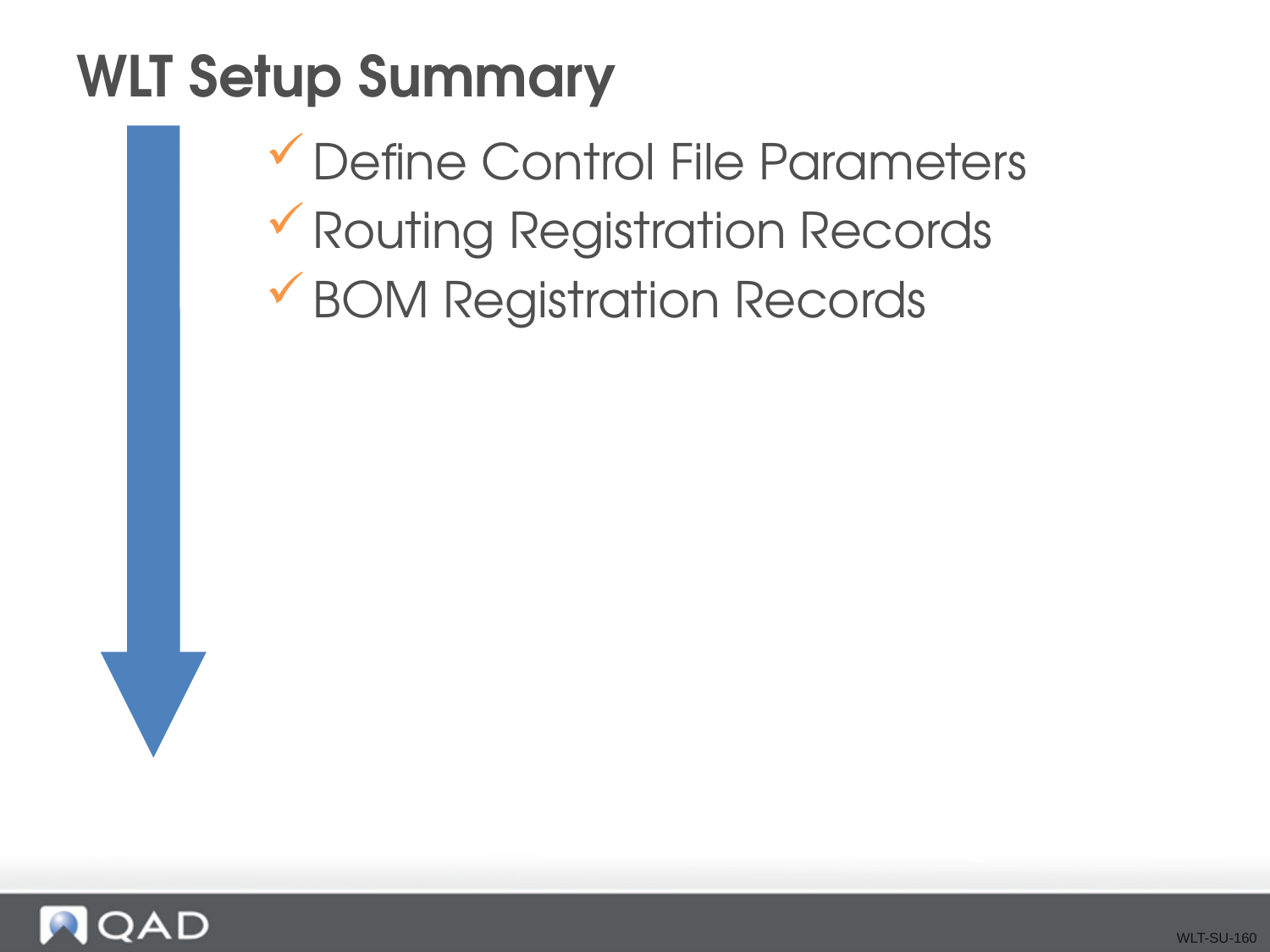

# WLT Setup Summary
Define Control File Parameters
Routing Registration Records
BOM Registration Records

WLT-SU-160